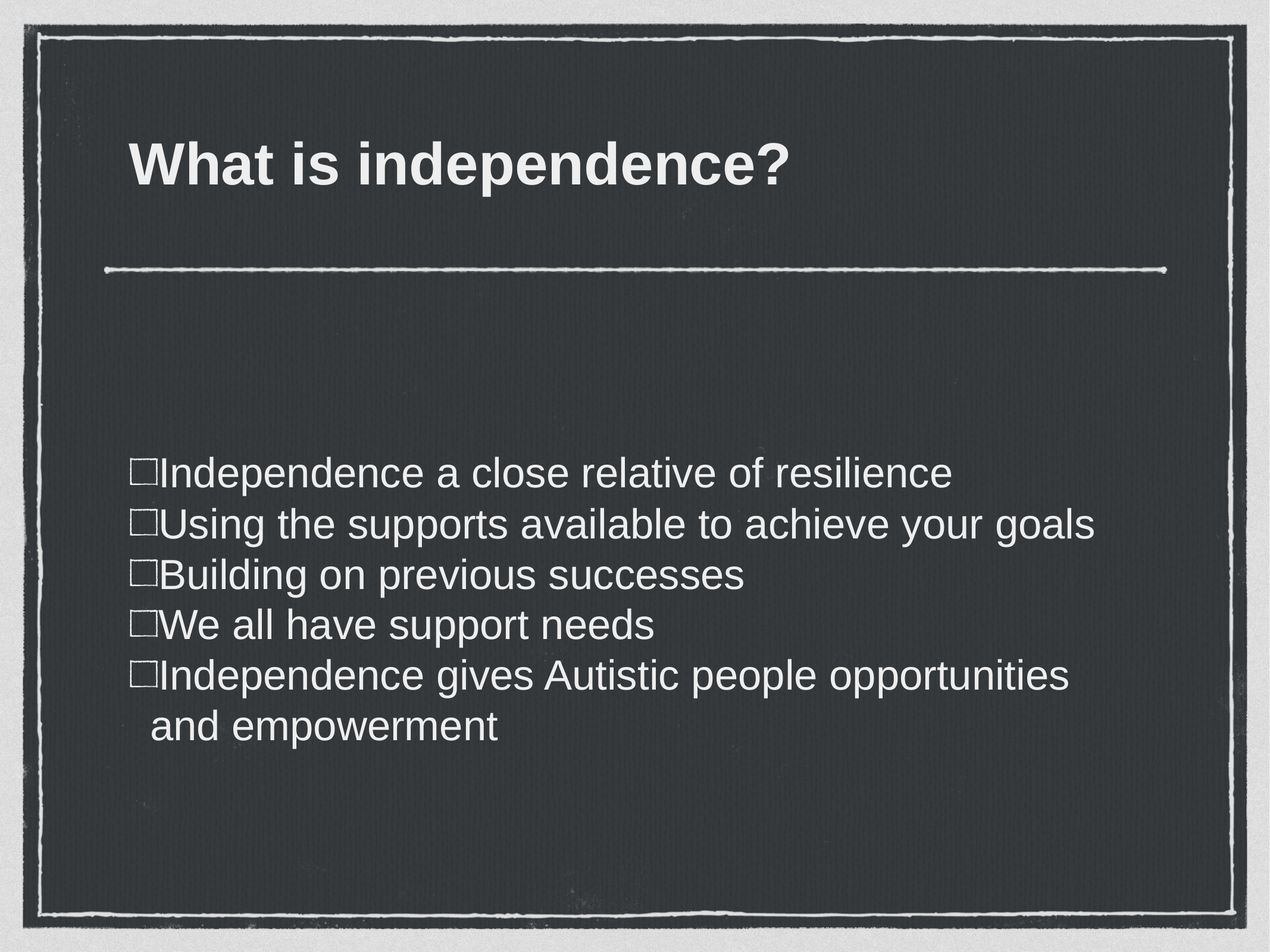

What is independence?
Independence a close relative of resilience
Using the supports available to achieve your goals
Building on previous successes
We all have support needs
Independence gives Autistic people opportunities and empowerment